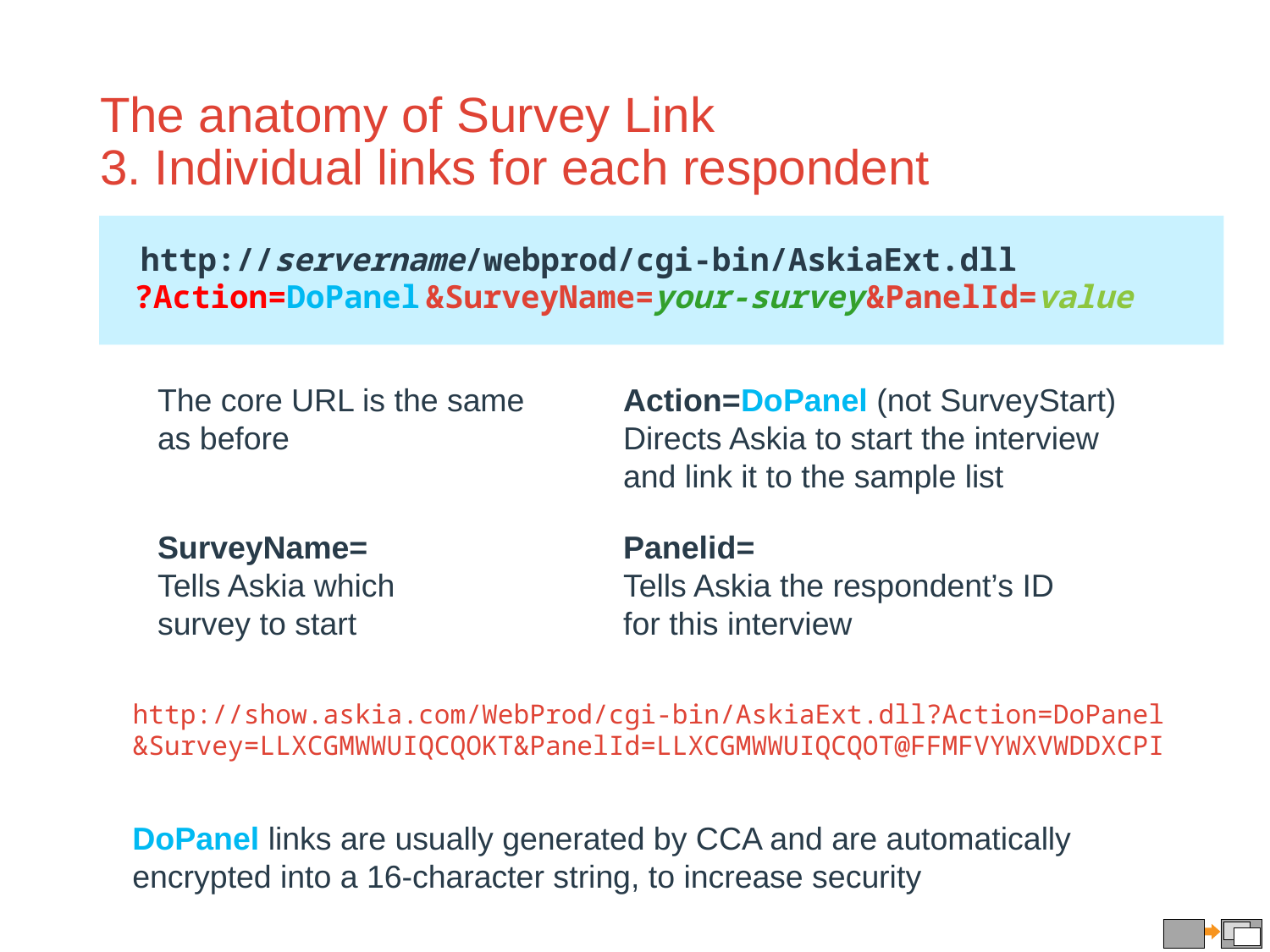

# The anatomy of Survey Link 3. Individual links for each respondent

http://servername/webprod/cgi-bin/AskiaExt.dll
?Action=DoPanel
&SurveyName=your-survey
&PanelId=value
The core URL is the same as before

Action=DoPanel (not SurveyStart)
Directs Askia to start the interview and link it to the sample list
SurveyName=
Tells Askia which survey to start
Panelid=
Tells Askia the respondent’s ID for this interview
http://show.askia.com/WebProd/cgi-bin/AskiaExt.dll?Action=DoPanel
&Survey=LLXCGMWWUIQCQOKT&PanelId=LLXCGMWWUIQCQOT@FFMFVYWXVWDDXCPI
DoPanel links are usually generated by CCA and are automatically encrypted into a 16-character string, to increase security